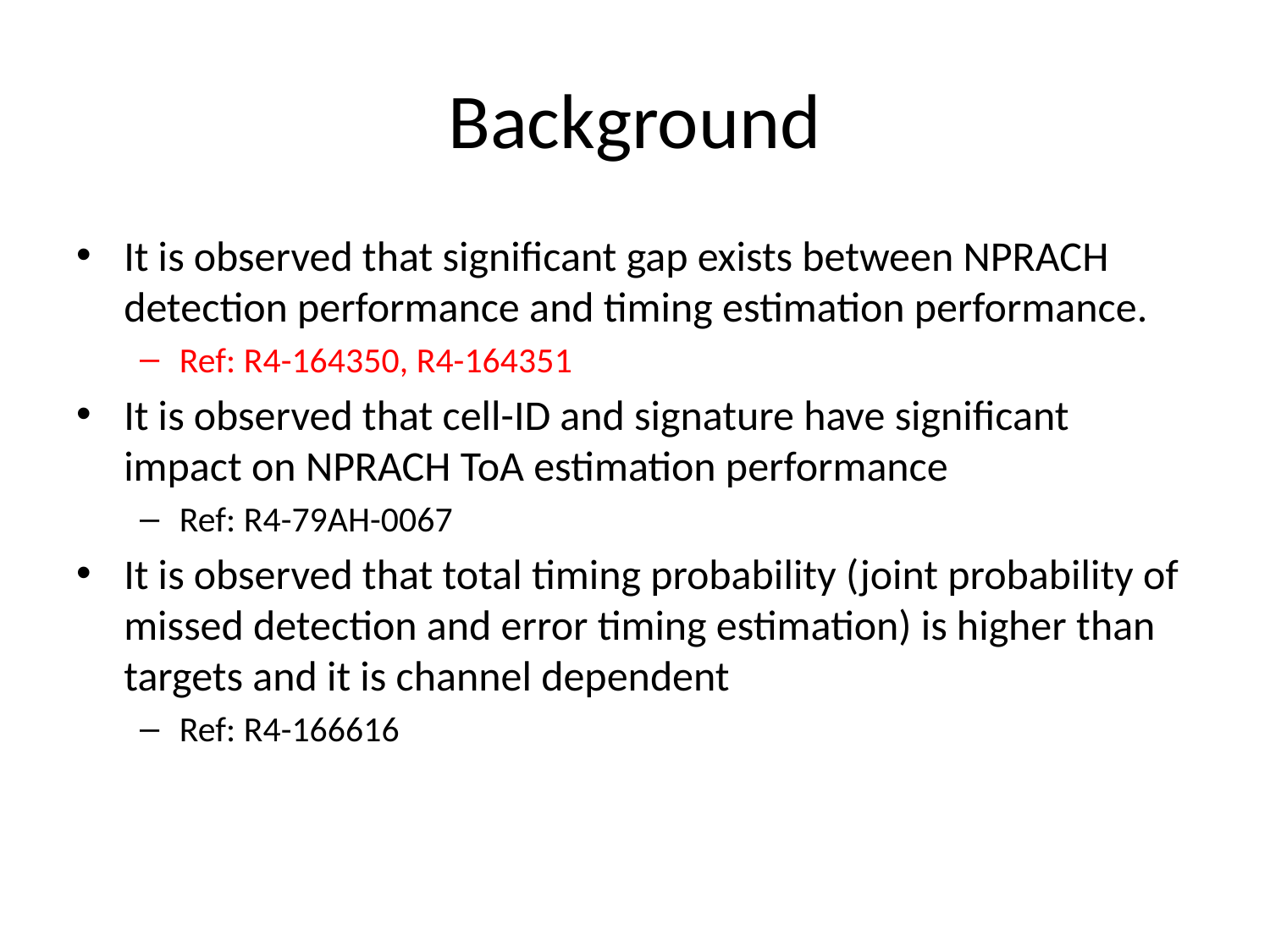

# Background
It is observed that significant gap exists between NPRACH detection performance and timing estimation performance.
Ref: R4-164350, R4-164351
It is observed that cell-ID and signature have significant impact on NPRACH ToA estimation performance
Ref: R4-79AH-0067
It is observed that total timing probability (joint probability of missed detection and error timing estimation) is higher than targets and it is channel dependent
Ref: R4-166616